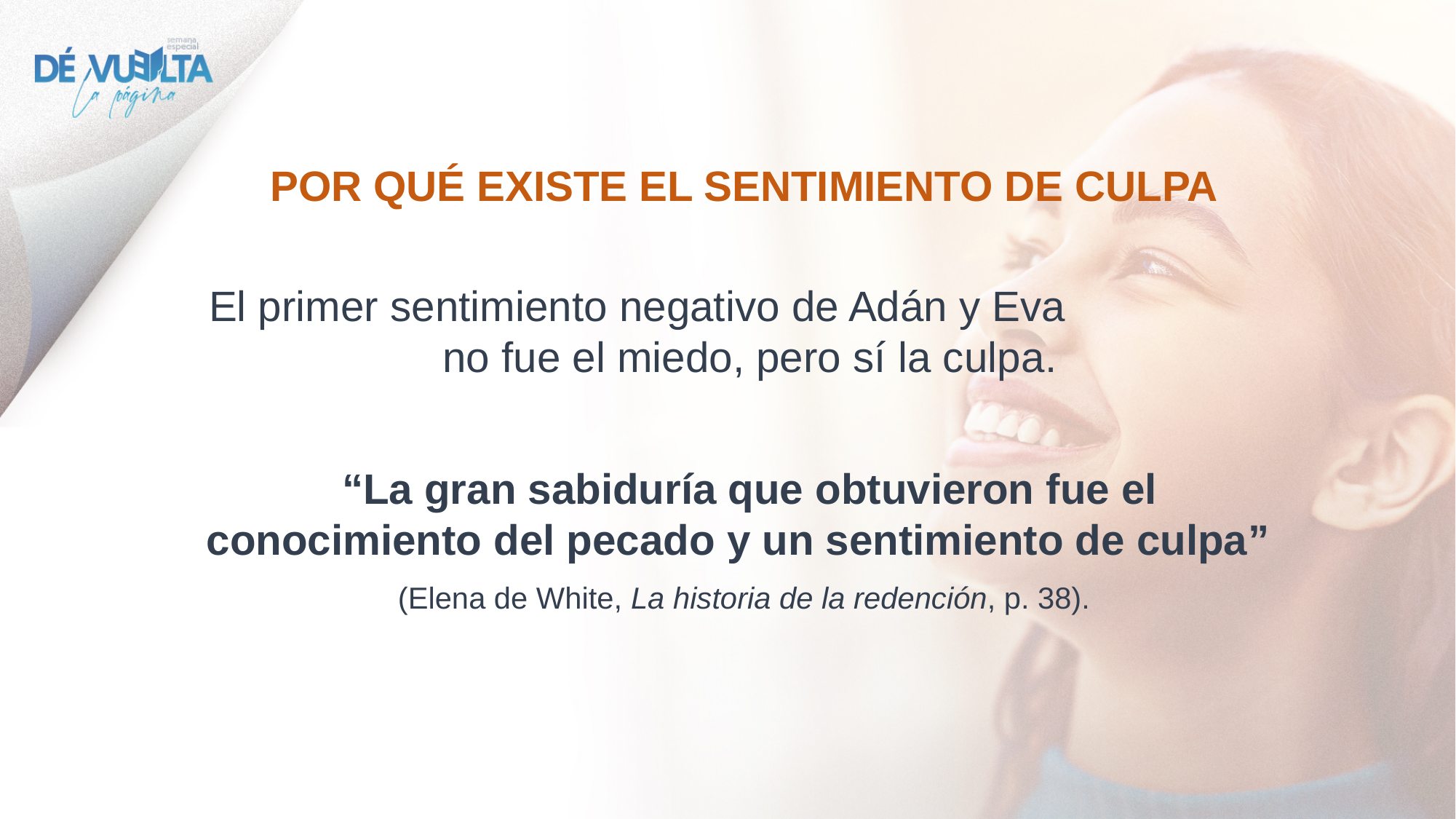

POR QUÉ EXISTE EL SENTIMIENTO DE CULPA

El primer sentimiento negativo de Adán y Eva                    no fue el miedo, pero sí la culpa.

 “La gran sabiduría que obtuvieron fue el conocimiento del pecado y un sentimiento de culpa”
(Elena de White, La historia de la redención, p. 38).